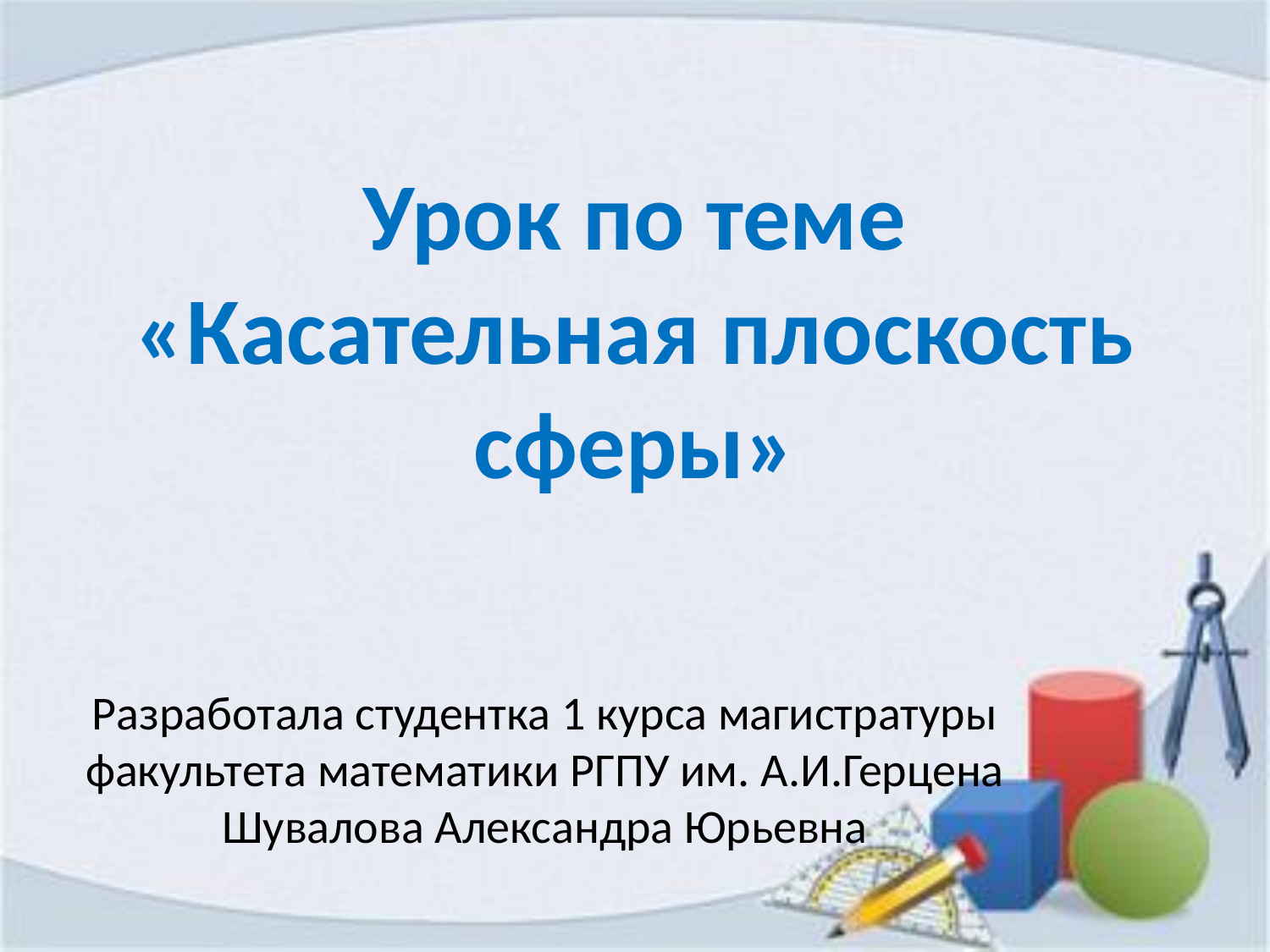

# Урок по теме «Касательная плоскость сферы»
Разработала студентка 1 курса магистратуры факультета математики РГПУ им. А.И.Герцена Шувалова Александра Юрьевна